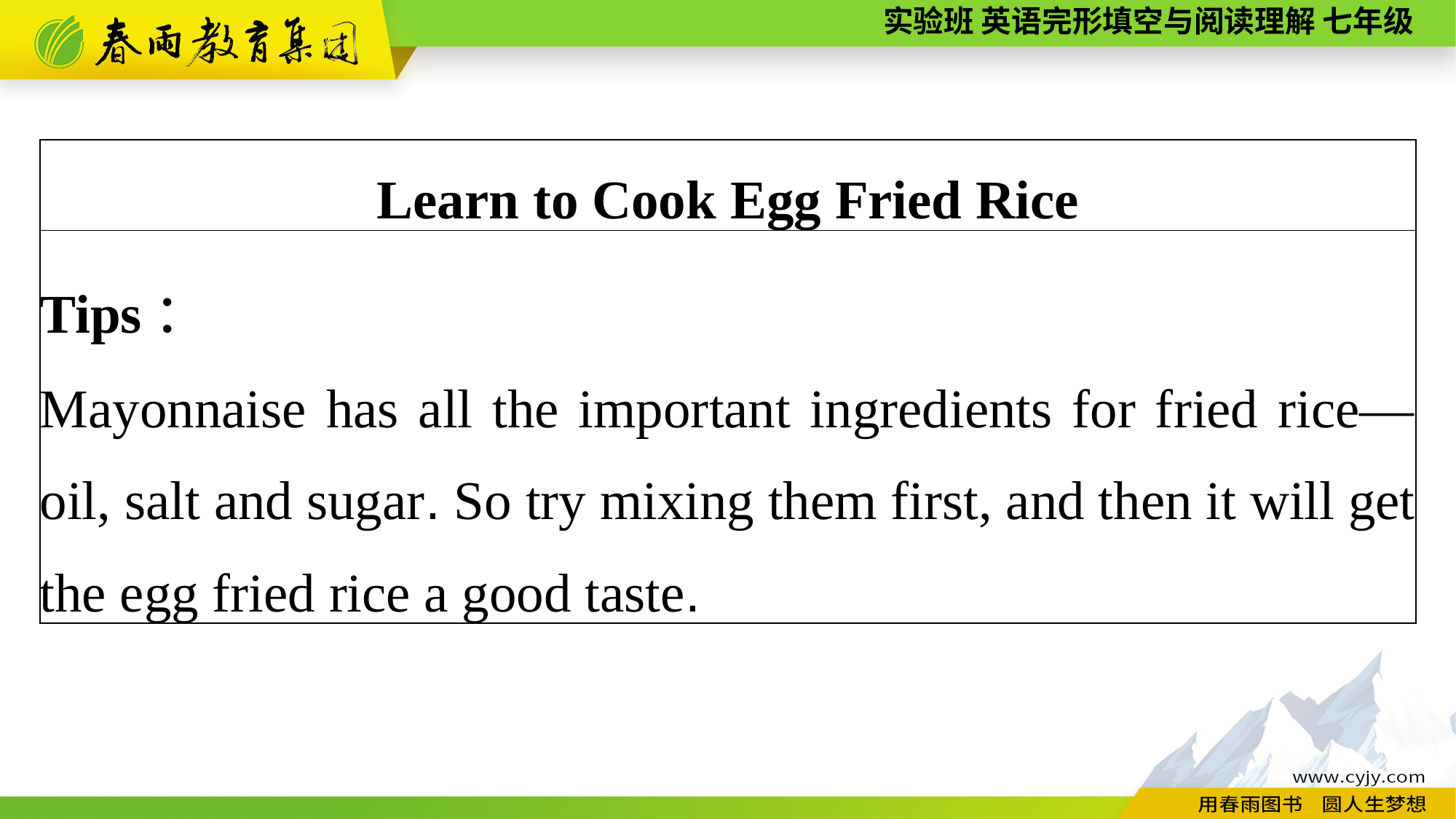

| Learn to Cook Egg Fried Rice |
| --- |
| Tips： Mayonnaise has all the important ingredients for fried rice—oil, salt and sugar. So try mixing them first, and then it will get the egg fried rice a good taste. |